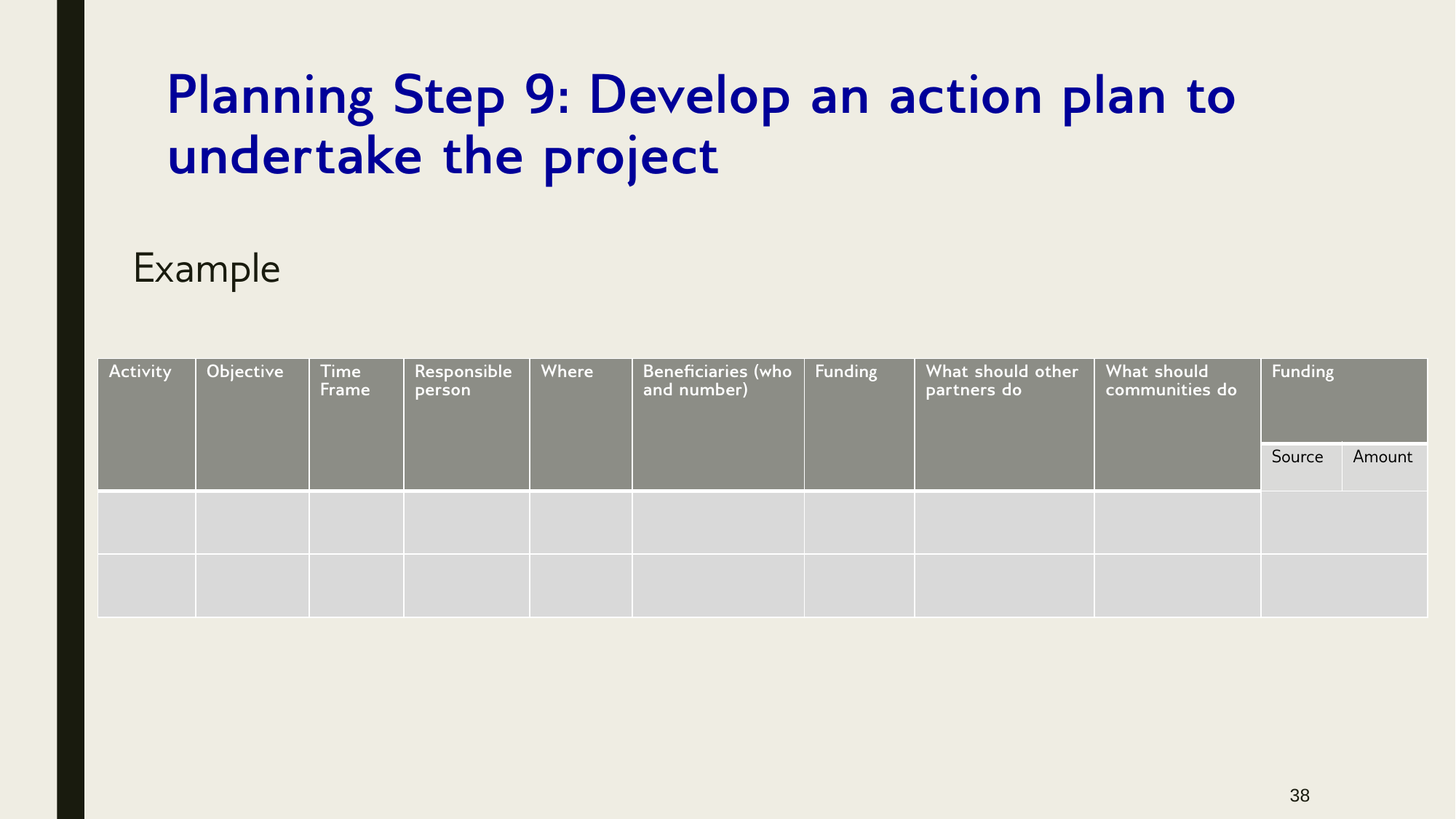

Planning Step 9: Develop an action plan to undertake the project

Example

| Activity | Objective | Time Frame | Responsible person | Where | Beneficiaries (who and number) | Funding | What should other partners do | What should communities do | Funding |  |
| --- | --- | --- | --- | --- | --- | --- | --- | --- | --- | --- |
|  |  |  |  |  |  |  |  |  | Source | Amount |
|  |  |  |  |  |  |  |  |  |  |  |
|  |  |  |  |  |  |  |  |  |  |  |
38